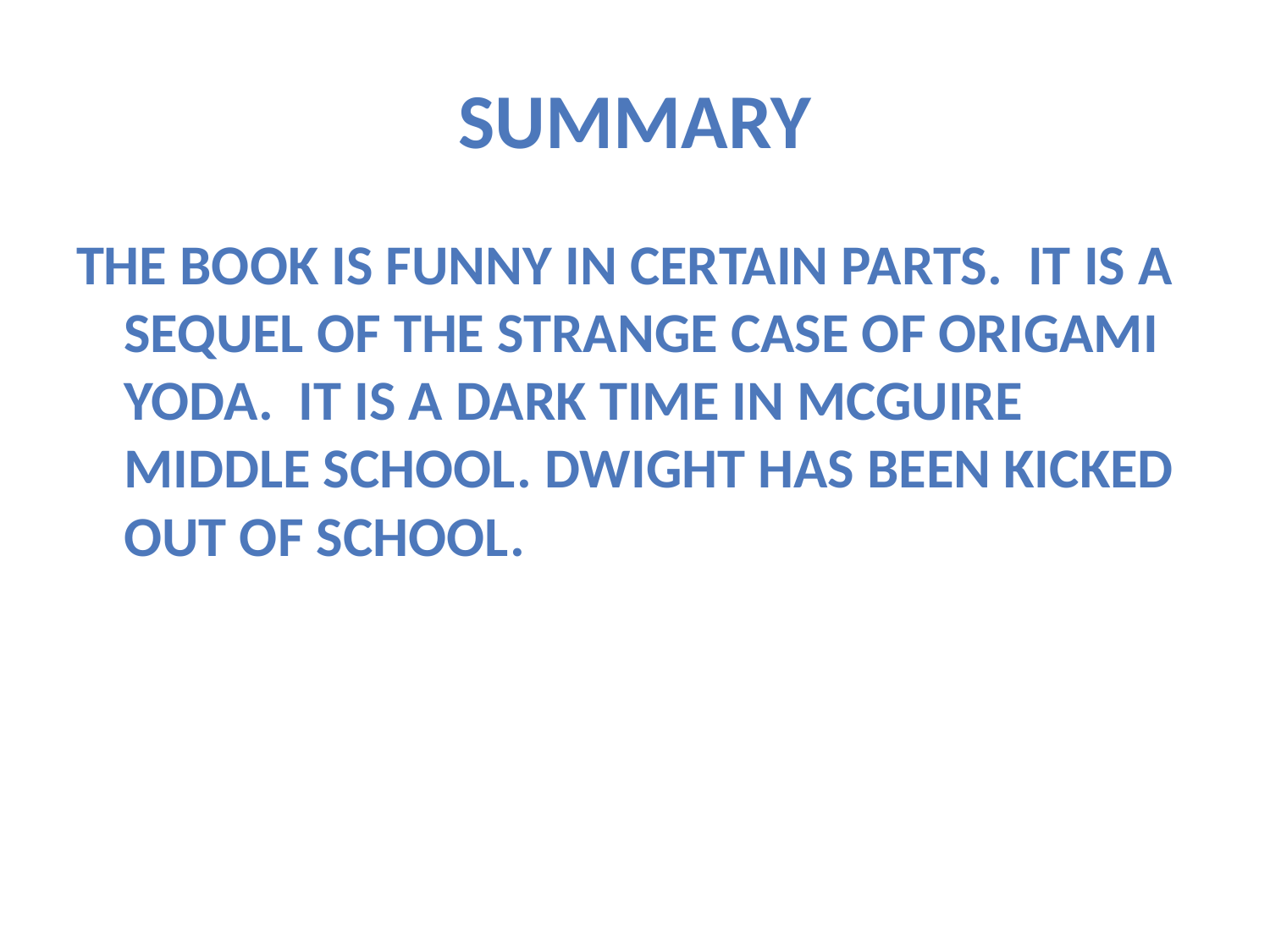

# Summary
The book is funny in certain parts.  It is a sequel of the strange case of origami YODA.  It is a dark time in McGuire middle school. Dwight has been kicked out of school.